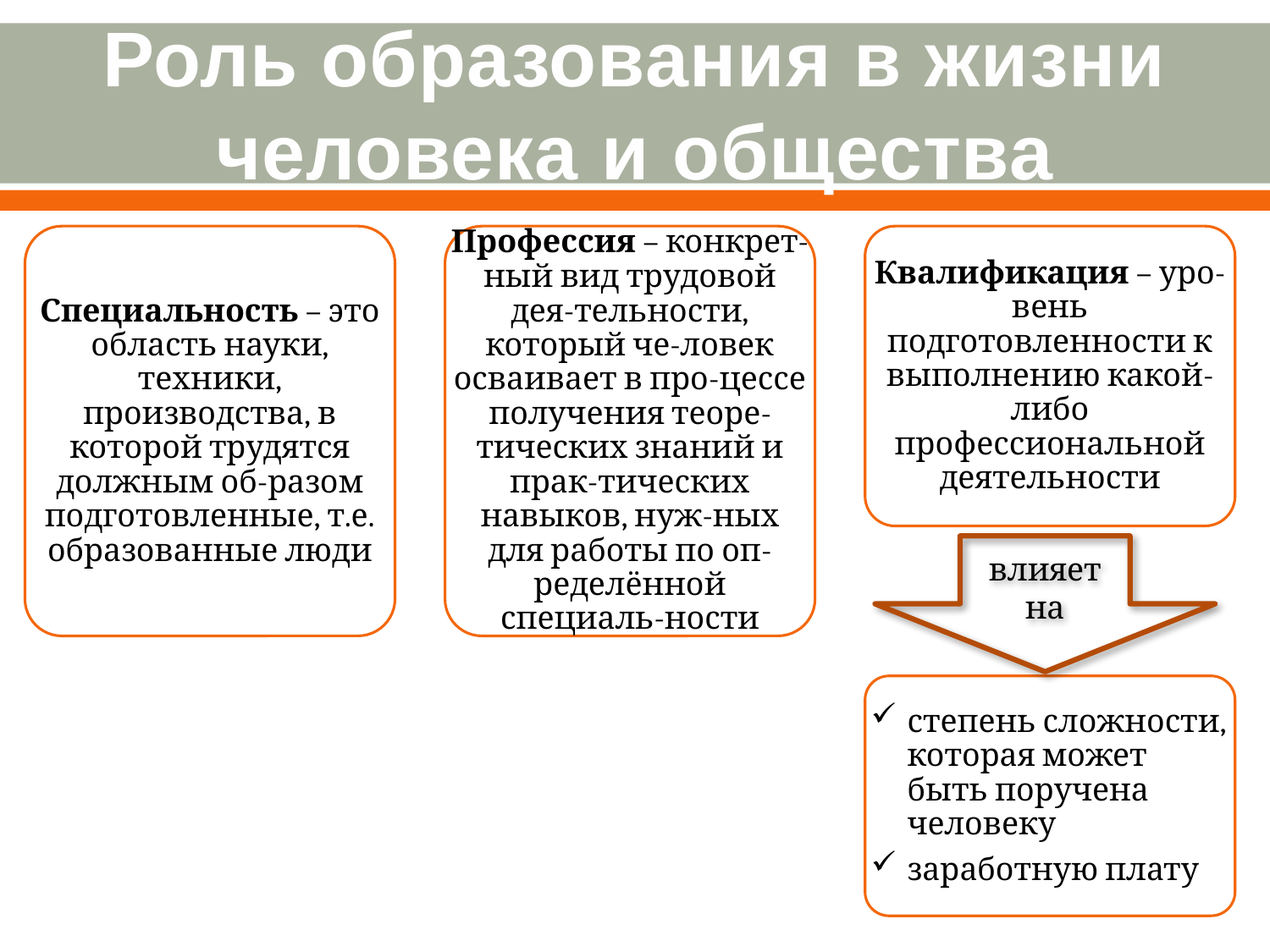

# Роль образования в жизни человека и общества

Специальность – это область науки, техники, производства, в которой трудятся должным об-разом подготовленные, т.е. образованные люди

Профессия – конкрет-ный вид трудовой дея-тельности, который че-ловек осваивает в про-цессе получения теоре-тических знаний и прак-тических навыков, нуж-ных для работы по оп-ределённой специаль-ности

Квалификация – уро-вень подготовленности к выполнению какой-либо профессиональной деятельности
влияет на

степень сложности, которая может быть поручена человеку
заработную плату